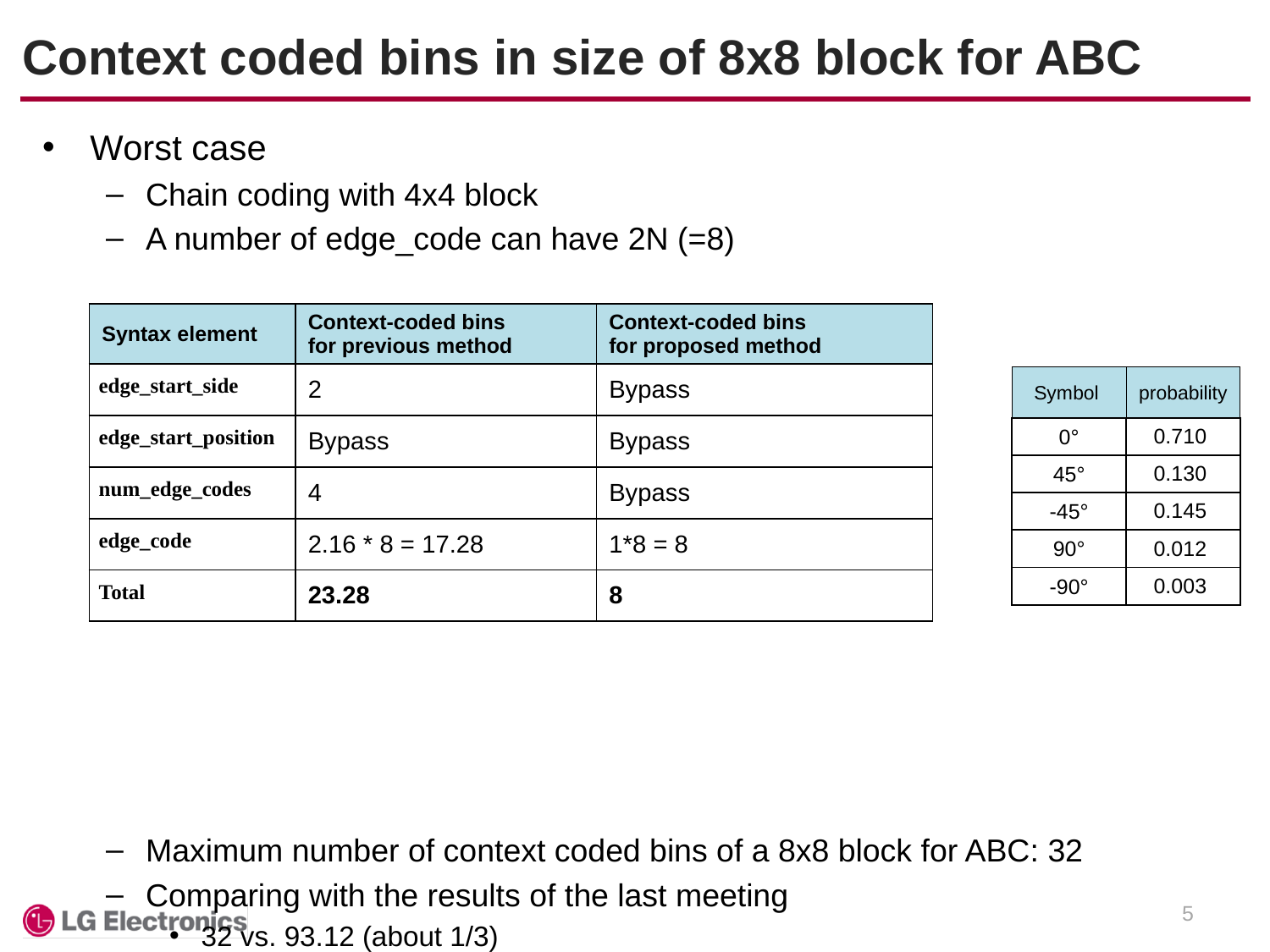

# Context coded bins in size of 8x8 block for ABC
Worst case
Chain coding with 4x4 block
A number of edge_code can have 2N (=8)

Maximum number of context coded bins of a 8x8 block for ABC: 32
Comparing with the results of the last meeting
32 vs. 93.12 (about 1/3)

| Syntax element | Context-coded bins for previous method | Context-coded bins for proposed method |
| --- | --- | --- |
| edge\_start\_side | 2 | Bypass |
| edge\_start\_position | Bypass | Bypass |
| num\_edge\_codes | 4 | Bypass |
| edge\_code | 2.16 \* 8 = 17.28 | 1\*8 = 8 |
| Total | 23.28 | 8 |
| Symbol | probability |
| --- | --- |
| 0° | 0.710 |
| 45° | 0.130 |
| -45° | 0.145 |
| 90° | 0.012 |
| -90° | 0.003 |
5